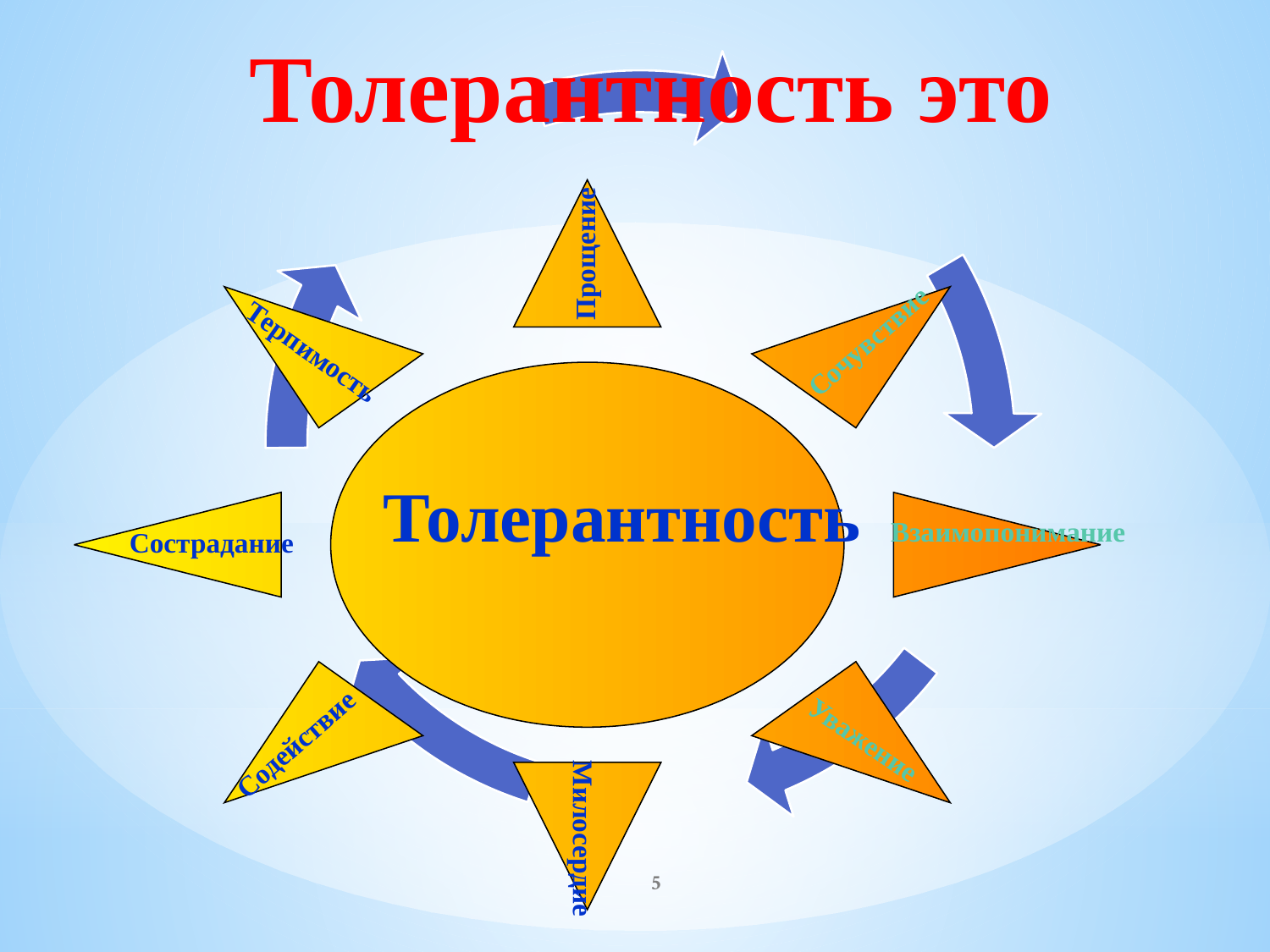

Толерантность это

Прощение
Сочувствие
Терпимость
Толерантность
Взаимопонимание
Сострадание
Содействие
Уважение
 Милосердие
5